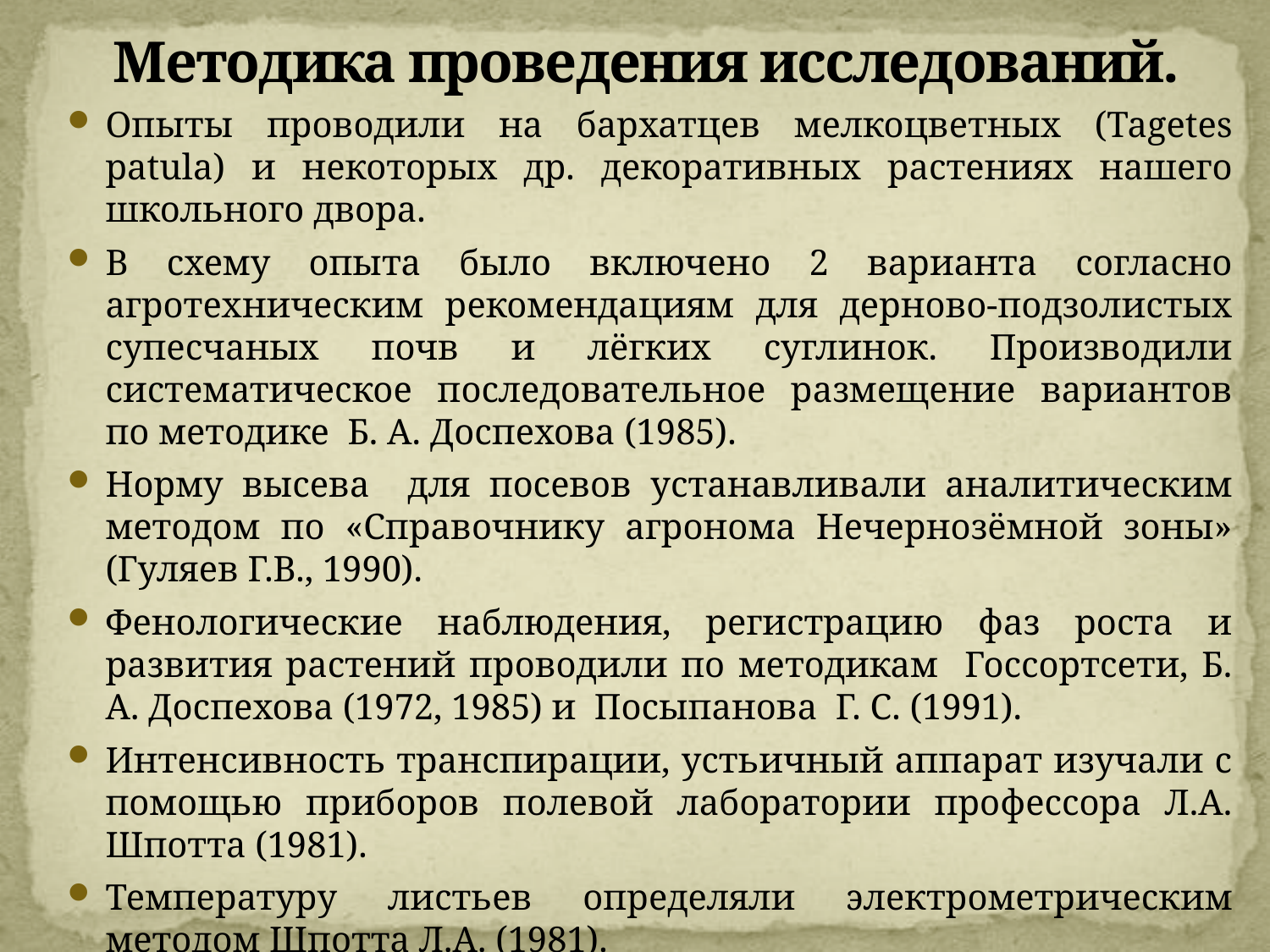

# Методика проведения исследований.
Опыты проводили на бархатцев мелкоцветных (Tagetes patula) и некоторых др. декоративных растениях нашего школьного двора.
В схему опыта было включено 2 варианта согласно агротехническим рекомендациям для дерново-подзолистых супесчаных почв и лёгких суглинок. Производили систематическое последовательное размещение вариантов по методике  Б. А. Доспехова (1985).
Норму высева  для посевов устанавливали аналитическим методом по «Справочнику агронома Нечернозёмной зоны» (Гуляев Г.В., 1990).
Фенологические наблюдения, регистрацию фаз роста и развития растений проводили по методикам  Госсортсети, Б. А. Доспехова (1972, 1985) и  Посыпанова  Г. С. (1991).
Интенсивность транспирации, устьичный аппарат изучали с помощью приборов полевой лаборатории профессора Л.А. Шпотта (1981).
Температуру листьев определяли электрометрическим методом Шпотта Л.А. (1981).